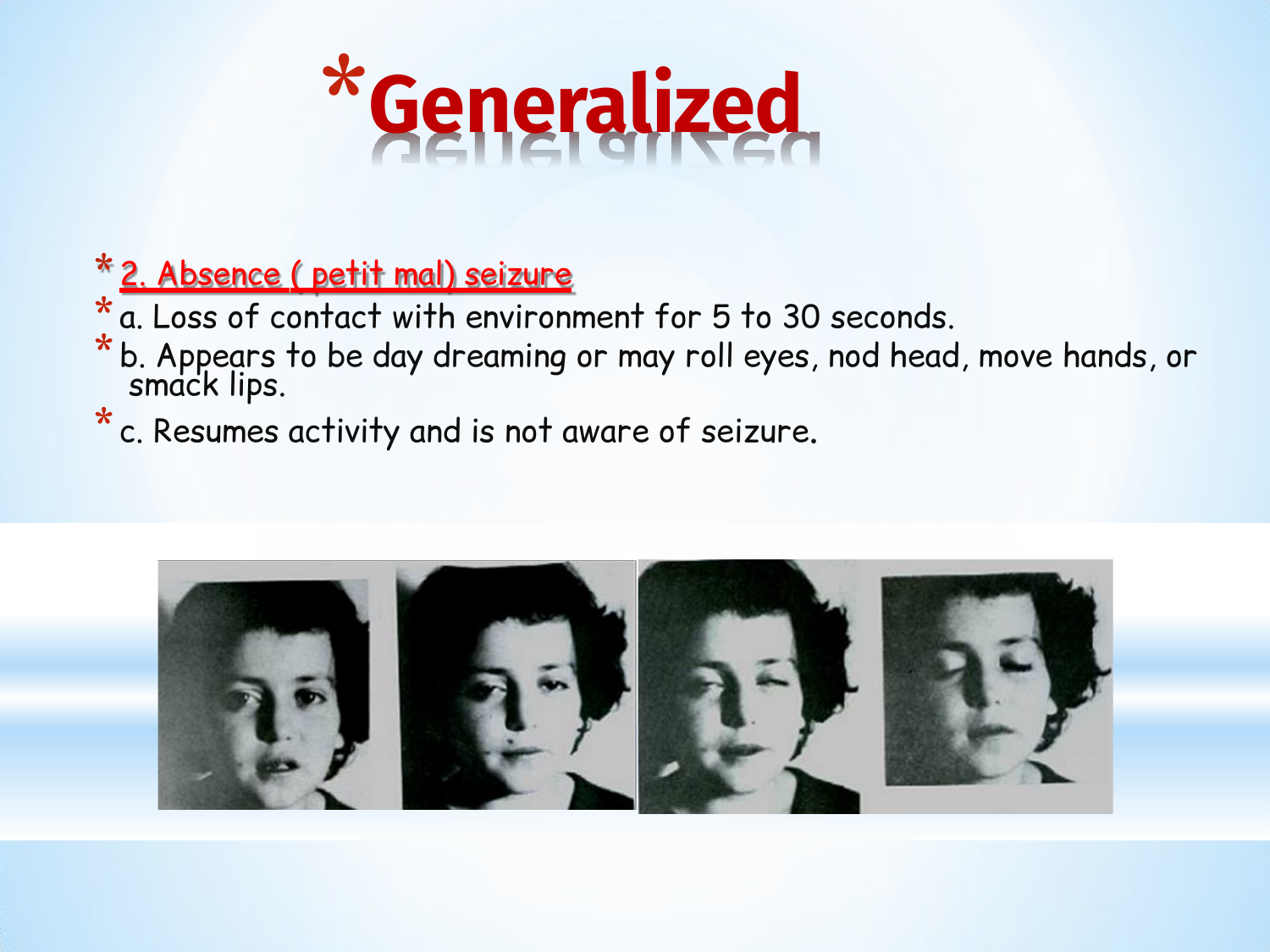

# *Generalized

2. Absence ( petit mal) seizure
a. Loss of contact with environment for 5 to 30 seconds.
b. Appears to be day dreaming or may roll eyes, nod head, move hands, or  smack lips.
c. Resumes activity and is not aware of seizure.